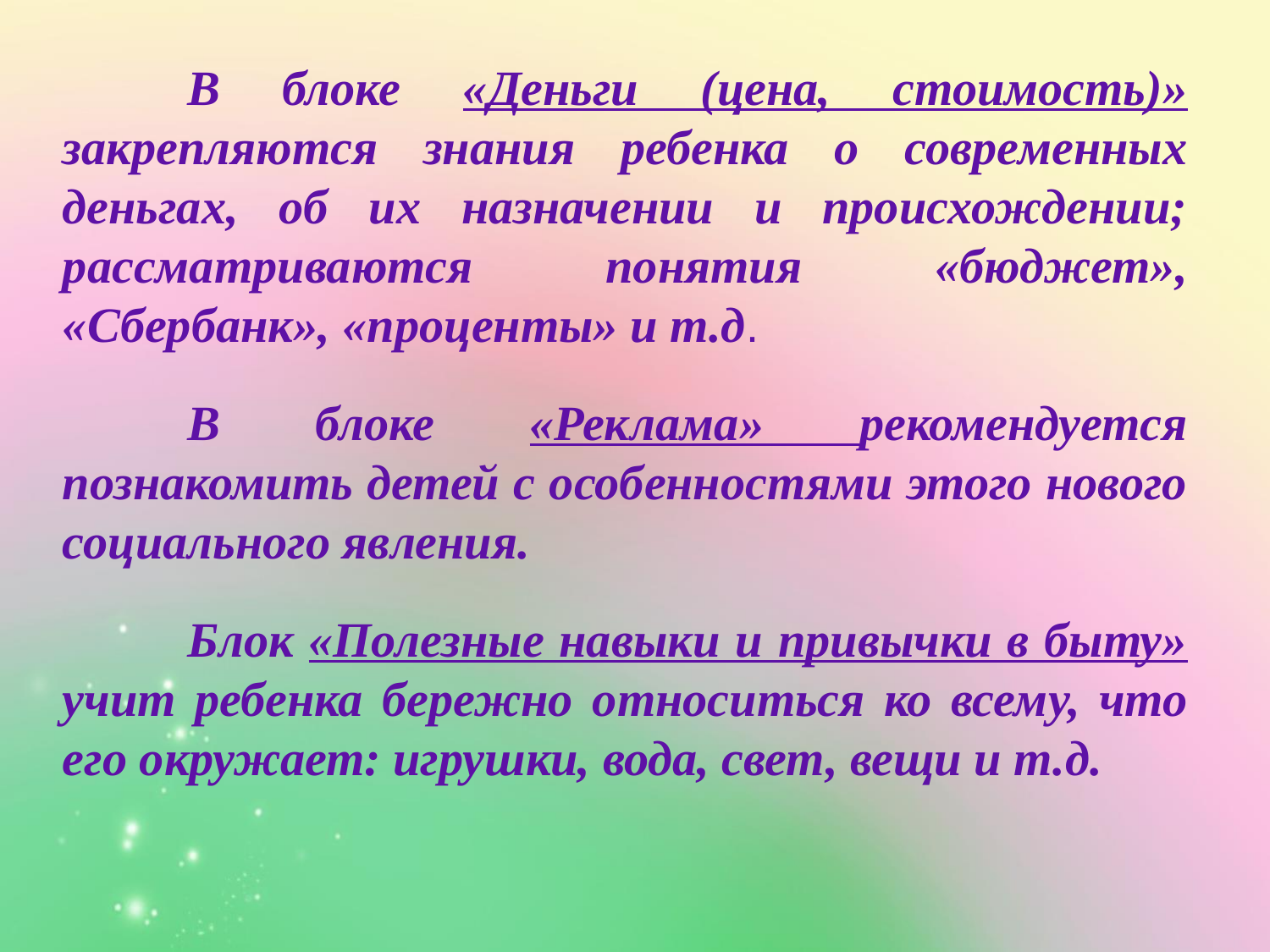

В блоке «Деньги (цена, стоимость)» закрепляются знания ребенка о современных деньгах, об их назначении и происхождении; рассматриваются понятия «бюджет», «Сбербанк», «проценты» и т.д.
		В блоке «Реклама» рекомендуется познакомить детей с особенностями этого нового социального явления.
		Блок «Полезные навыки и привычки в быту» учит ребенка бережно относиться ко всему, что его окружает: игрушки, вода, свет, вещи и т.д.